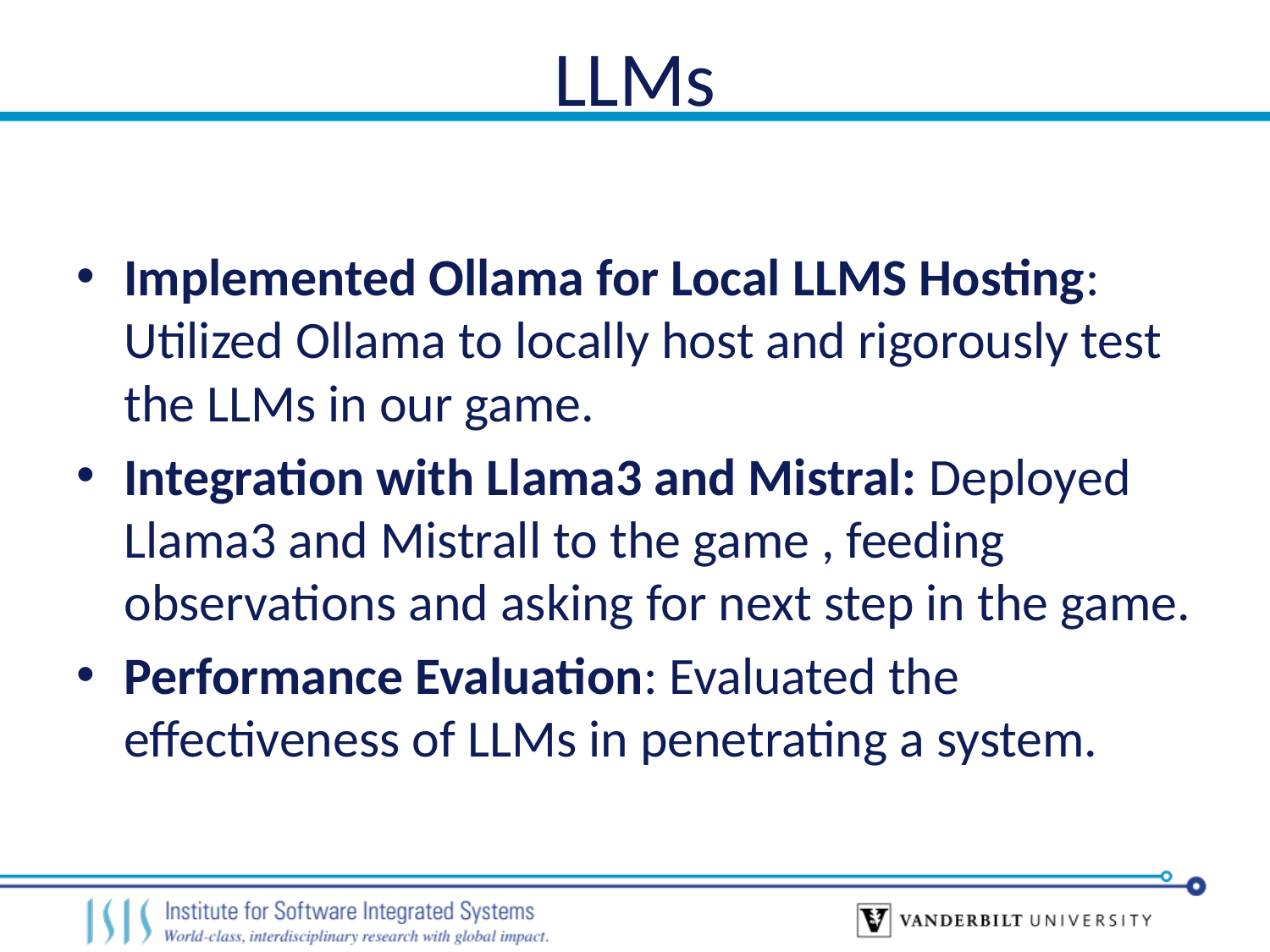

# LLMs

Implemented Ollama for Local LLMS Hosting: Utilized Ollama to locally host and rigorously test the LLMs in our game.
Integration with Llama3 and Mistral: Deployed Llama3 and Mistrall to the game , feeding observations and asking for next step in the game.
Performance Evaluation: Evaluated the effectiveness of LLMs in penetrating a system.